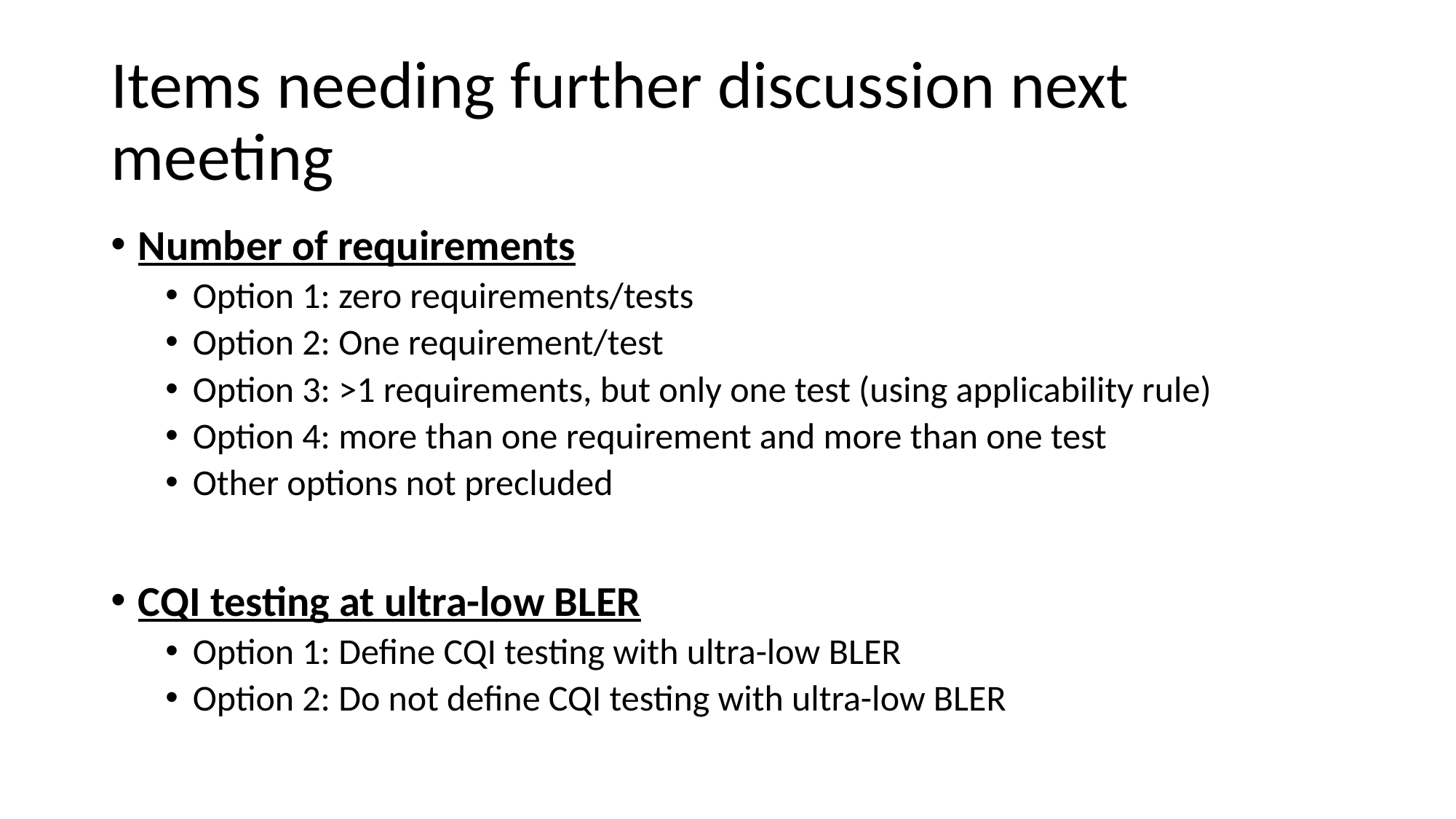

# Items needing further discussion next meeting
Number of requirements
Option 1: zero requirements/tests
Option 2: One requirement/test
Option 3: >1 requirements, but only one test (using applicability rule)
Option 4: more than one requirement and more than one test
Other options not precluded

CQI testing at ultra-low BLER
Option 1: Define CQI testing with ultra-low BLER
Option 2: Do not define CQI testing with ultra-low BLER